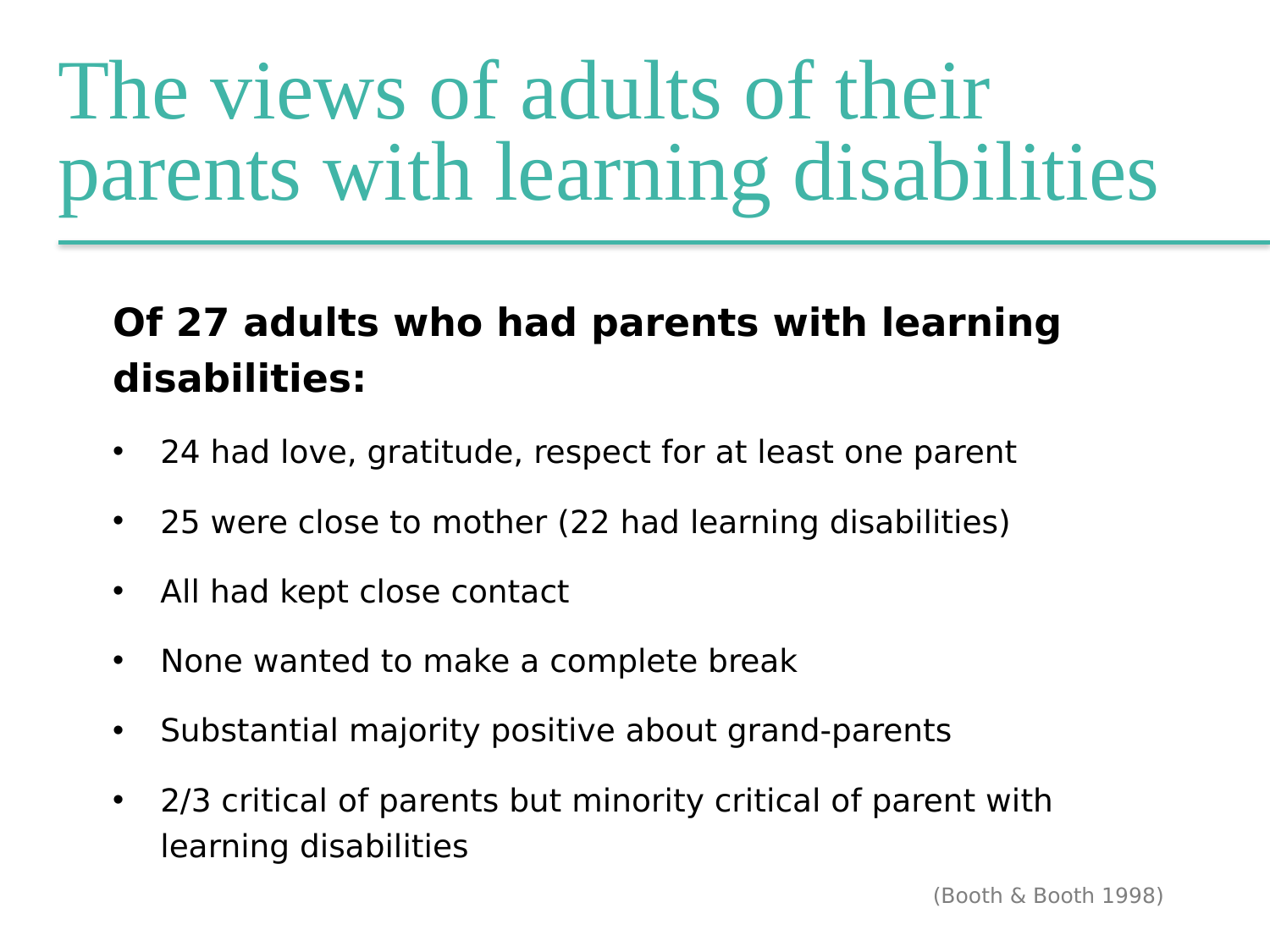

The views of adults of their parents with learning disabilities
Of 27 adults who had parents with learning disabilities:
24 had love, gratitude, respect for at least one parent
25 were close to mother (22 had learning disabilities)
All had kept close contact
None wanted to make a complete break
Substantial majority positive about grand-parents
2/3 critical of parents but minority critical of parent with learning disabilities
 (Booth & Booth 1998)